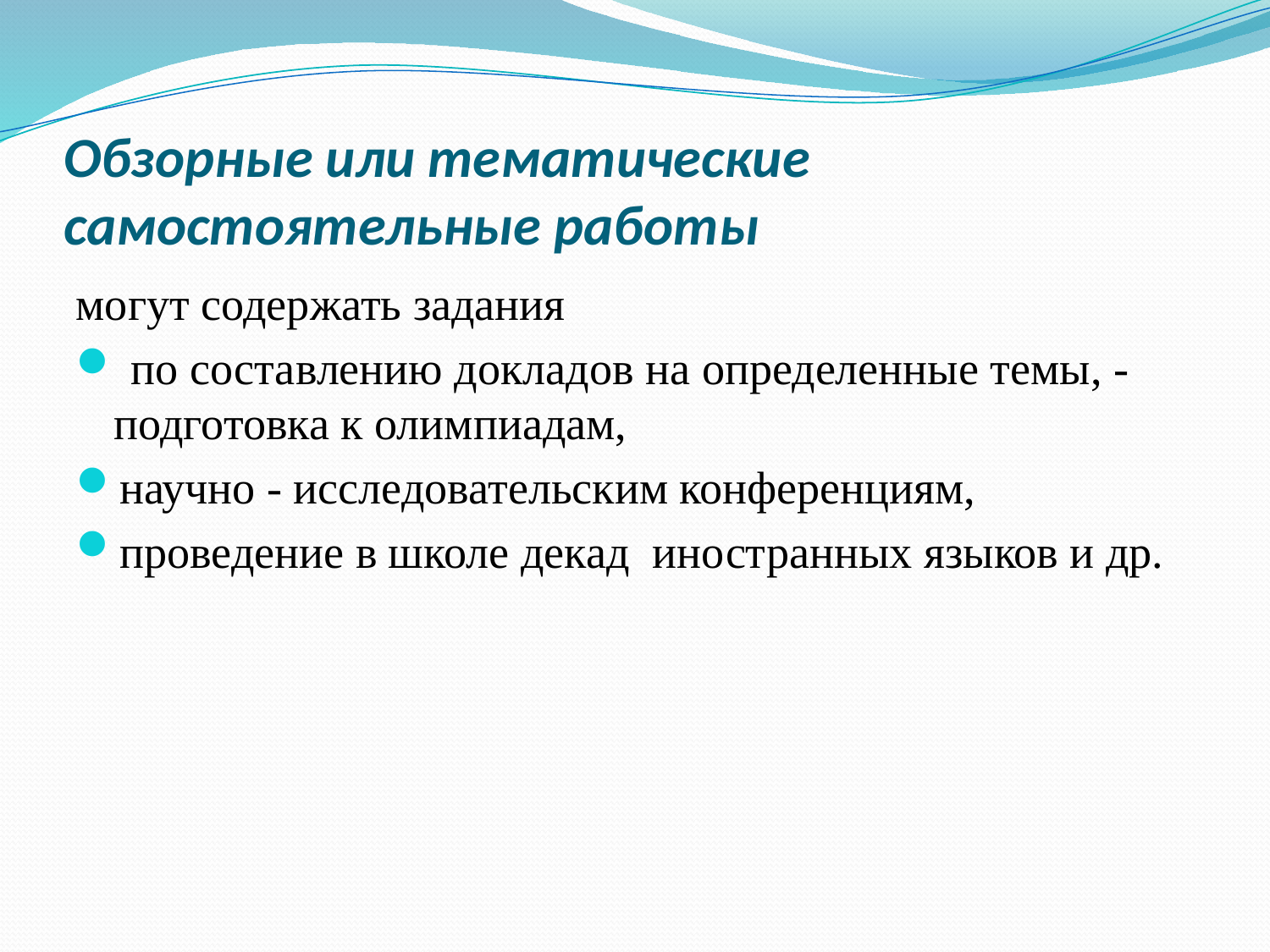

# Обзорные или тематические самостоятельные работы
могут содержать задания
 по составлению докладов на определенные темы, -подготовка к олимпиадам,
научно - исследовательским конференциям,
проведение в школе декад  иностранных языков и др.